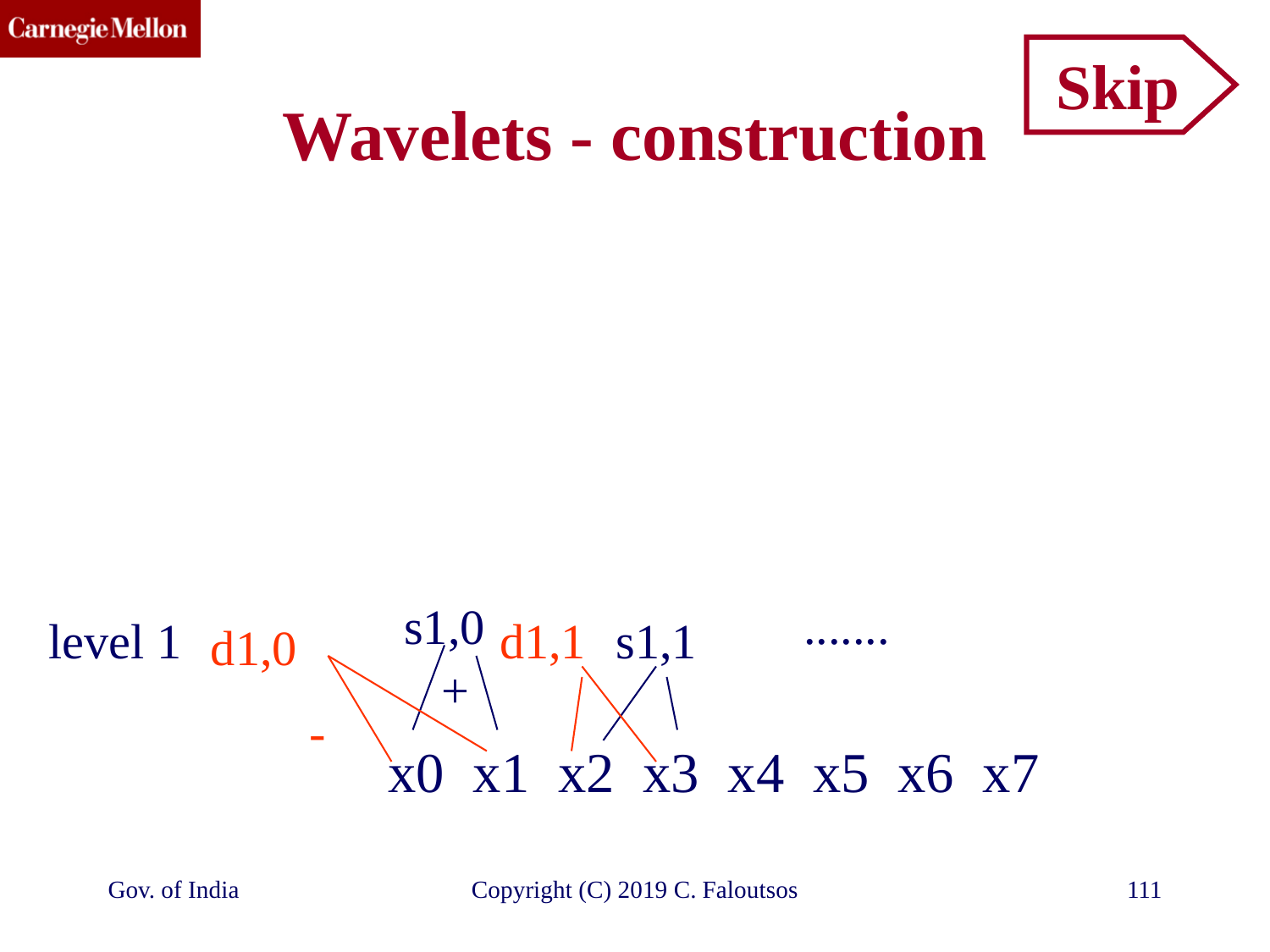

Skip
# Wavelets - construction

s1,0
.......
level 1
d1,1
s1,1
d1,0

+

-
x0  x1  x2  x3  x4  x5  x6  x7
Gov. of India
Copyright (C) 2019 C. Faloutsos
111